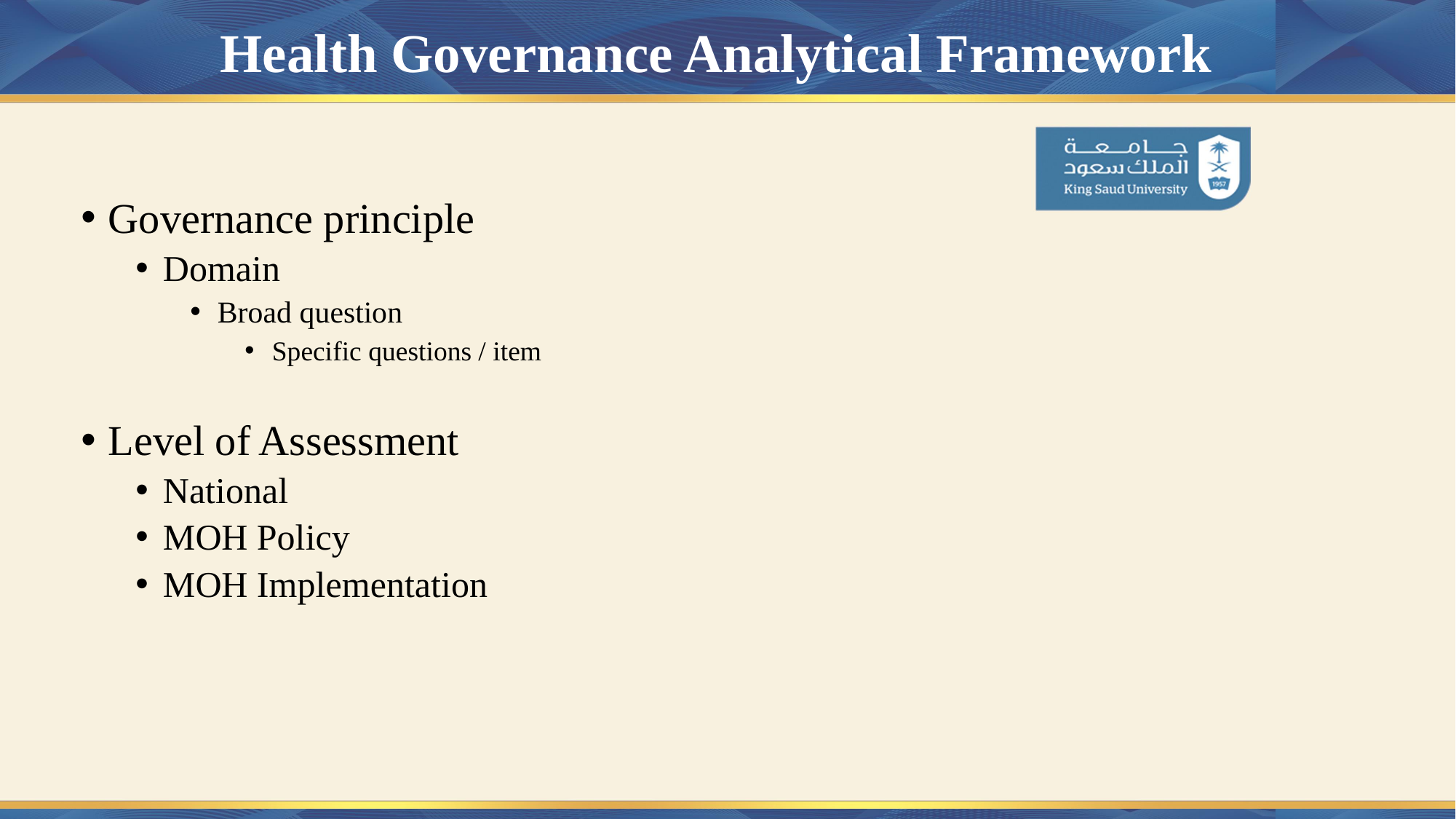

# Health Governance Analytical Framework
Governance principle
Domain
Broad question
Specific questions / item

Level of Assessment
National
MOH Policy
MOH Implementation